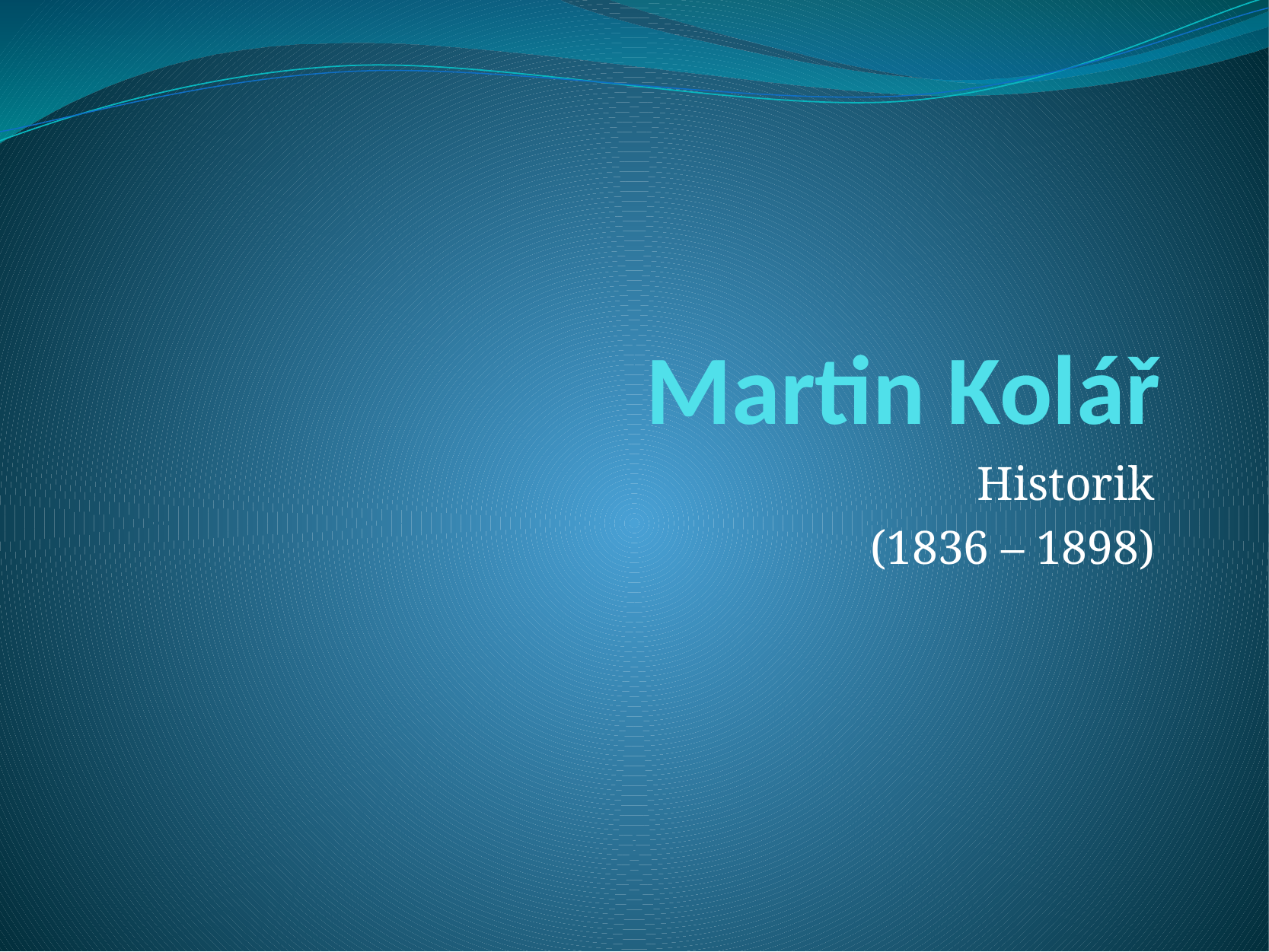

# Martin Kolář
Historik
(1836 – 1898)